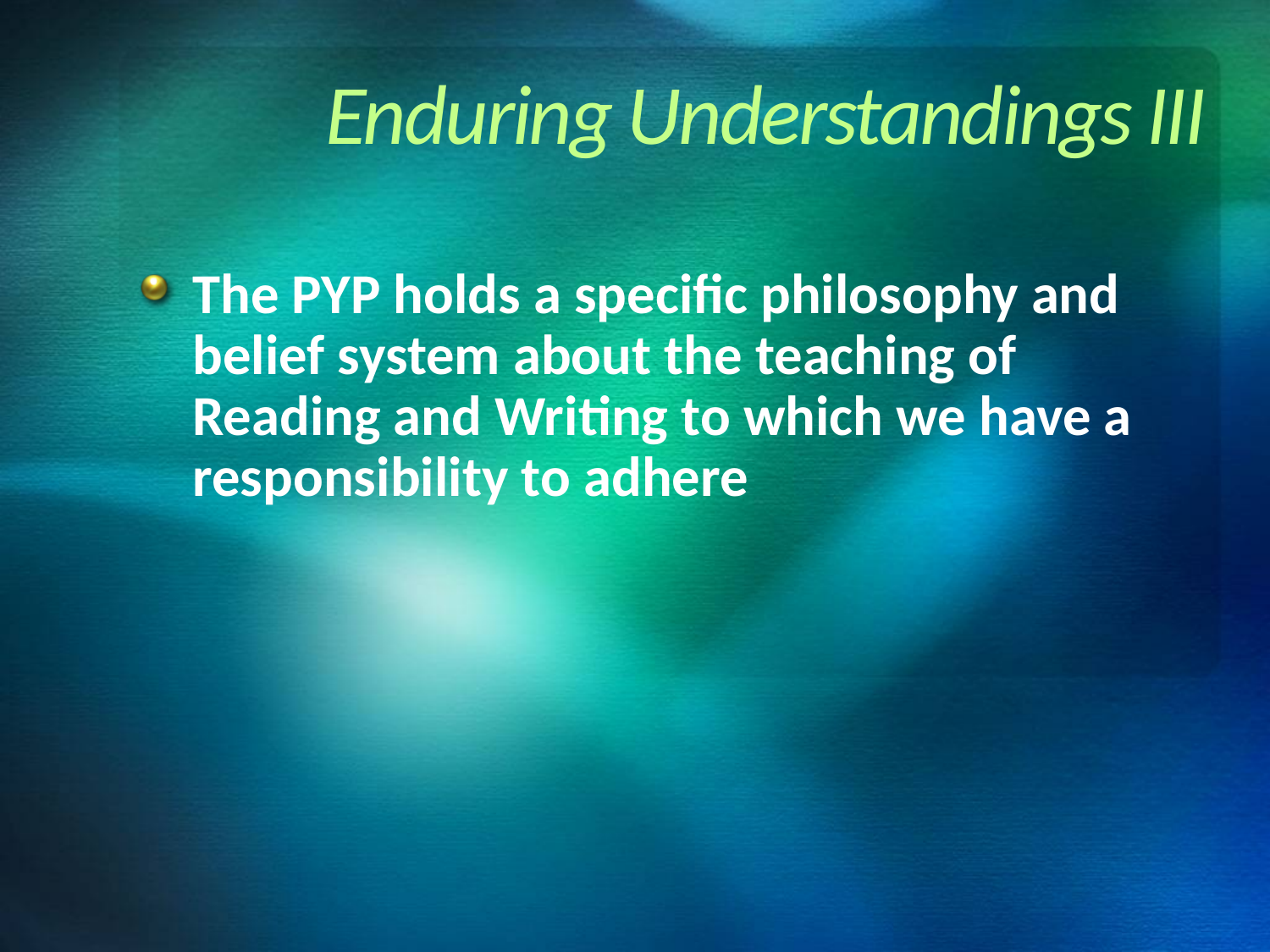

# Enduring Understandings III
The PYP holds a specific philosophy and belief system about the teaching of Reading and Writing to which we have a responsibility to adhere